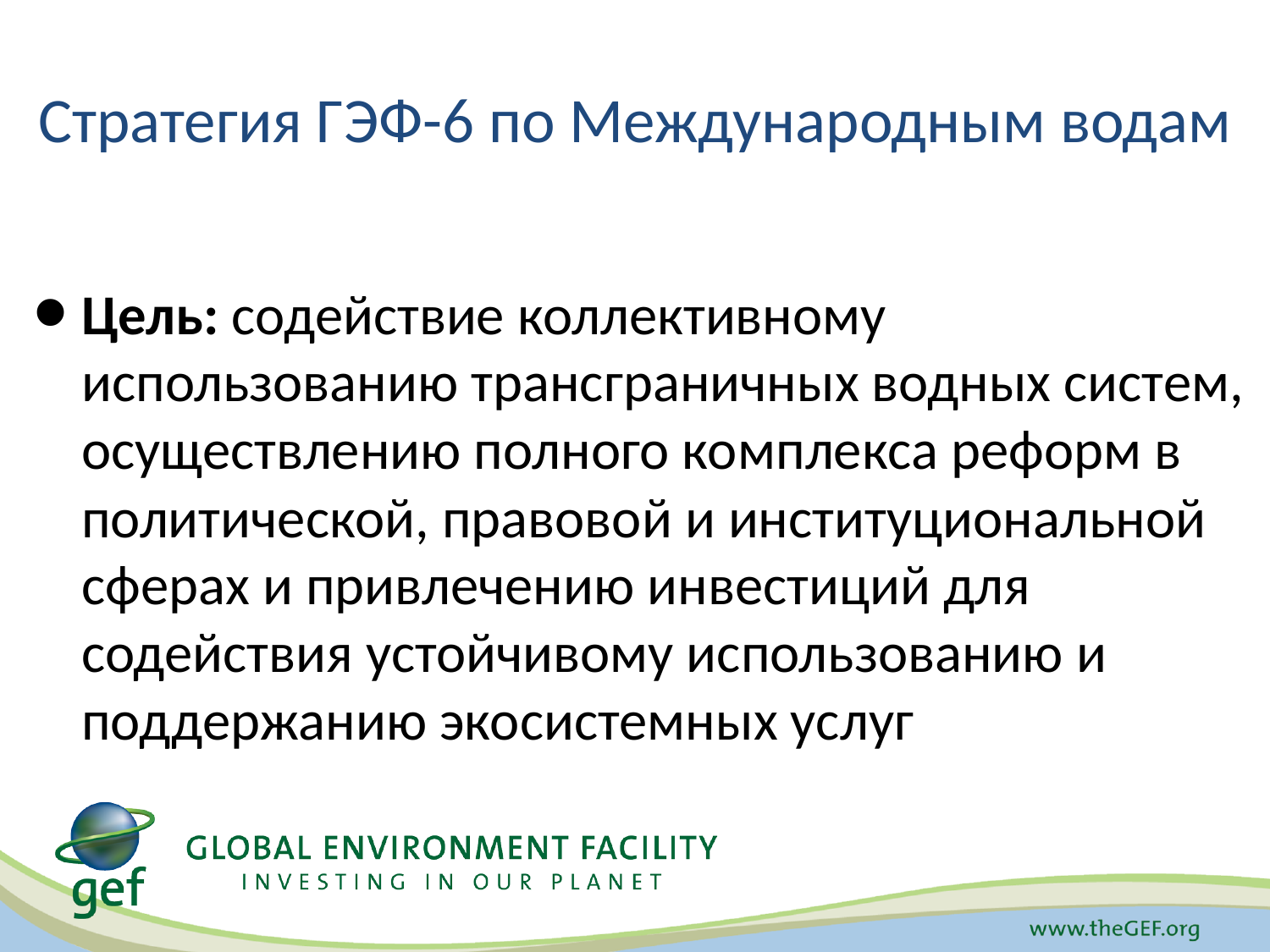

# Стратегия ГЭФ-6 по Международным водам

Цель: содействие коллективному использованию трансграничных водных систем, осуществлению полного комплекса реформ в политической, правовой и институциональной сферах и привлечению инвестиций для содействия устойчивому использованию и поддержанию экосистемных услуг